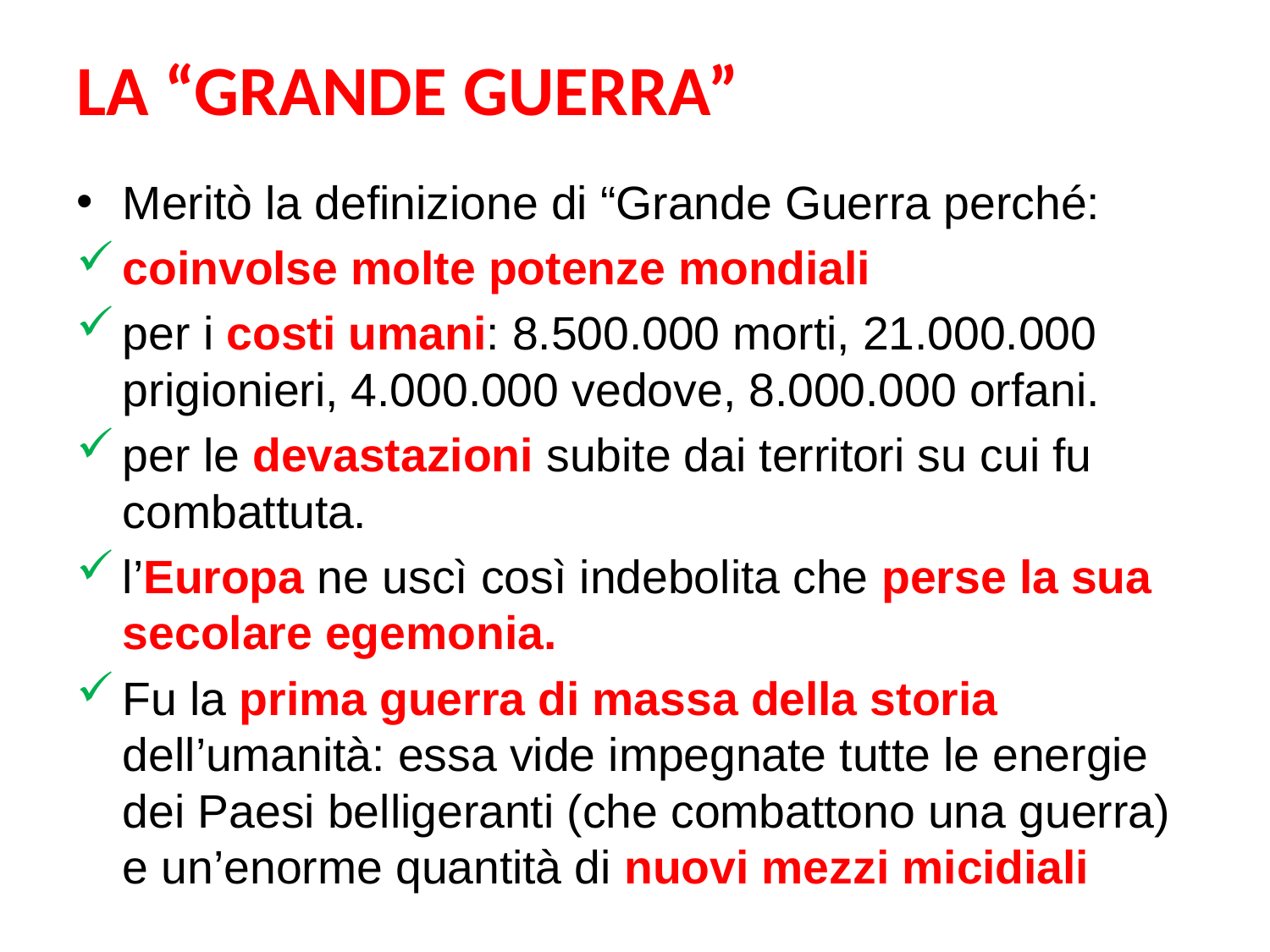

# LA “GRANDE GUERRA”
Meritò la definizione di “Grande Guerra perché:
coinvolse molte potenze mondiali
per i costi umani: 8.500.000 morti, 21.000.000 prigionieri, 4.000.000 vedove, 8.000.000 orfani.
per le devastazioni subite dai territori su cui fu combattuta.
l’Europa ne uscì così indebolita che perse la sua secolare egemonia.
Fu la prima guerra di massa della storia dell’umanità: essa vide impegnate tutte le energie dei Paesi belligeranti (che combattono una guerra) e un’enorme quantità di nuovi mezzi micidiali